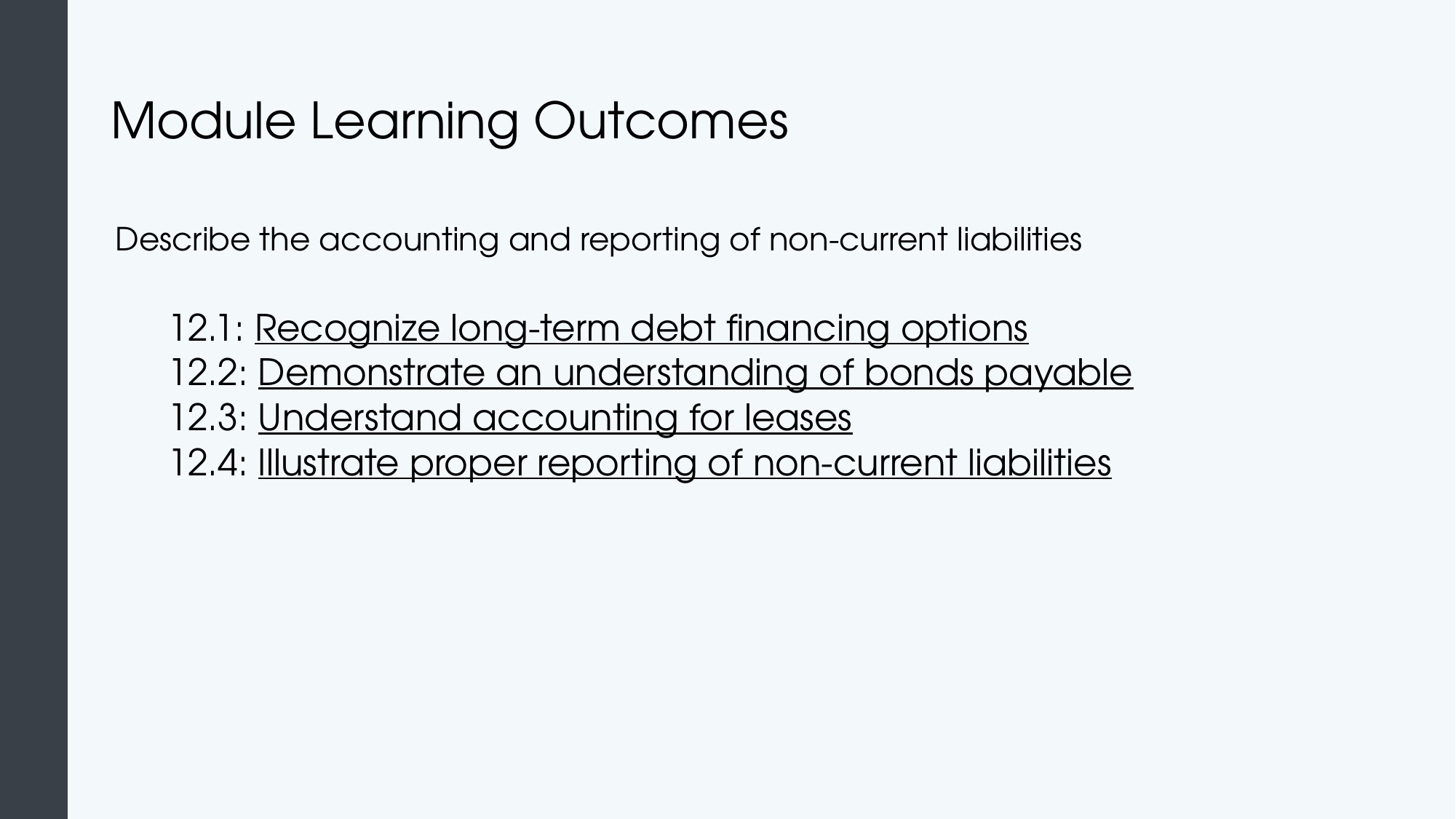

# Module Learning Outcomes
Describe the accounting and reporting of non-current liabilities

12.1: Recognize long-term debt financing options
12.2: Demonstrate an understanding of bonds payable
12.3: Understand accounting for leases
12.4: Illustrate proper reporting of non-current liabilities